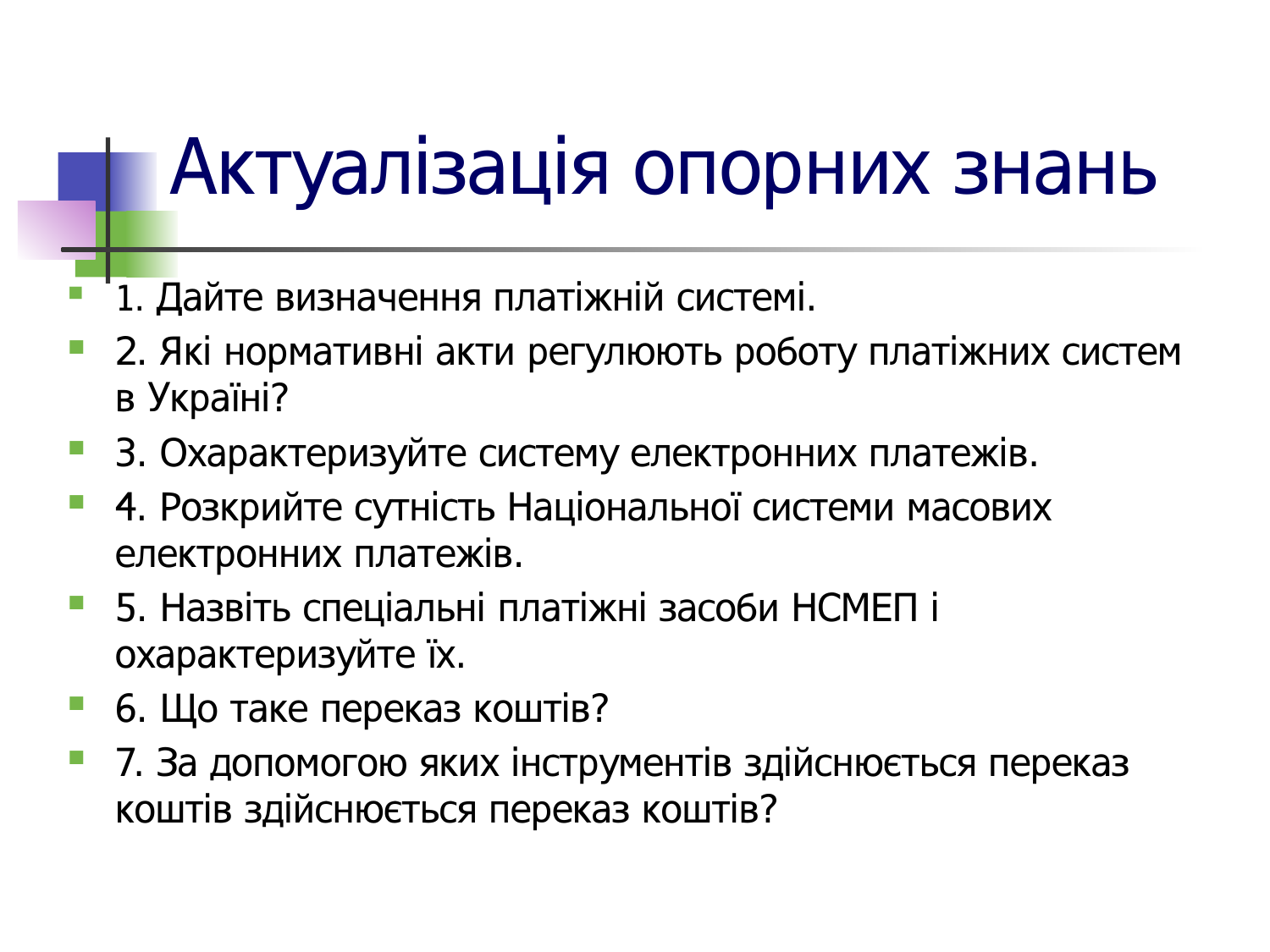

# Актуалізація опорних знань
1. Дайте визначення платіжній системі.
2. Які нормативні акти регулюють роботу платіжних систем в Україні?
3. Охарактеризуйте систему електронних платежів.
4. Розкрийте сутність Національної системи масових електронних платежів.
5. Назвіть спеціальні платіжні засоби НСМЕП і охарактеризуйте їх.
6. Що таке переказ коштів?
7. За допомогою яких інструментів здійснюється переказ коштів здійснюється переказ коштів?